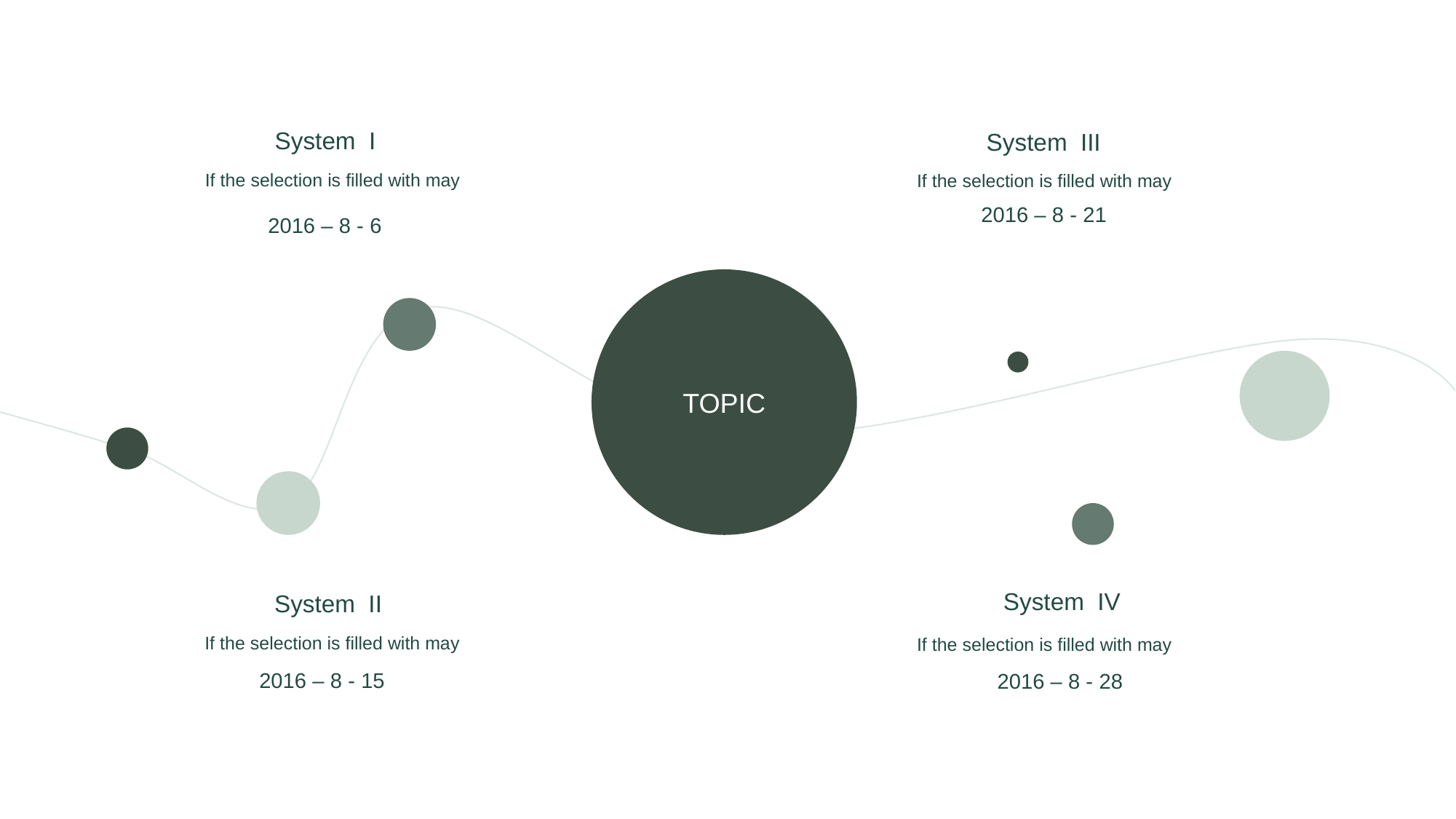

System  I
If the selection is filled with may
2016 – 8 - 6
System  III
If the selection is filled with may
2016 – 8 - 21

TOPIC

System  IV
If the selection is filled with may
2016 – 8 - 28
System  II
If the selection is filled with may
2016 – 8 - 15